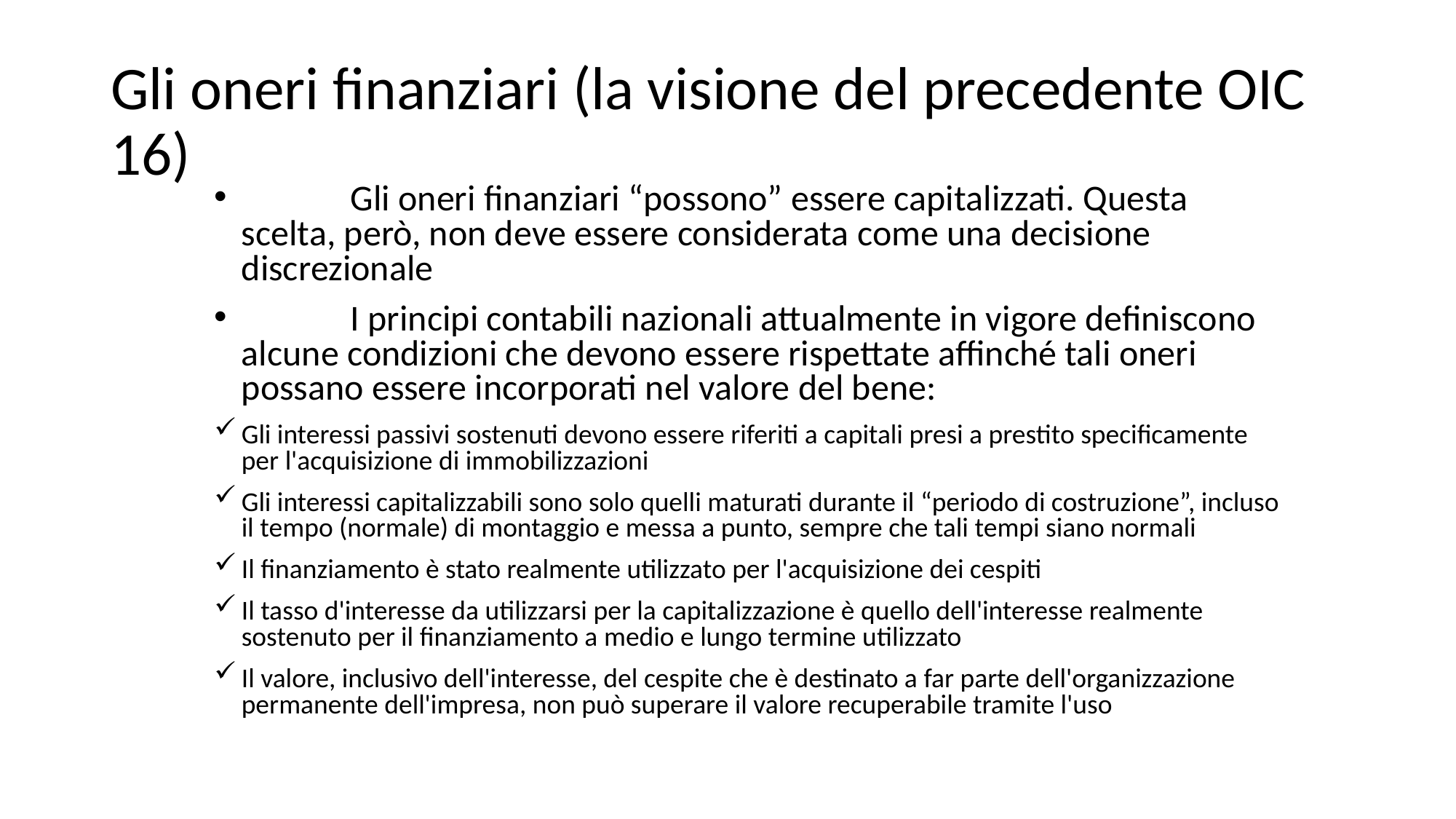

# Gli oneri finanziari (la visione del precedente OIC 16)
	Gli oneri finanziari “possono” essere capitalizzati. Questa scelta, però, non deve essere considerata come una decisione discrezionale
	I principi contabili nazionali attualmente in vigore definiscono alcune condizioni che devono essere rispettate affinché tali oneri possano essere incorporati nel valore del bene:
Gli interessi passivi sostenuti devono essere riferiti a capitali presi a prestito specificamente per l'acquisizione di immobilizzazioni
Gli interessi capitalizzabili sono solo quelli maturati durante il “periodo di costruzione”, incluso il tempo (normale) di montaggio e messa a punto, sempre che tali tempi siano normali
Il finanziamento è stato realmente utilizzato per l'acquisizione dei cespiti
Il tasso d'interesse da utilizzarsi per la capitalizzazione è quello dell'interesse realmente sostenuto per il finanziamento a medio e lungo termine utilizzato
Il valore, inclusivo dell'interesse, del cespite che è destinato a far parte dell'organizzazione permanente dell'impresa, non può superare il valore recuperabile tramite l'uso